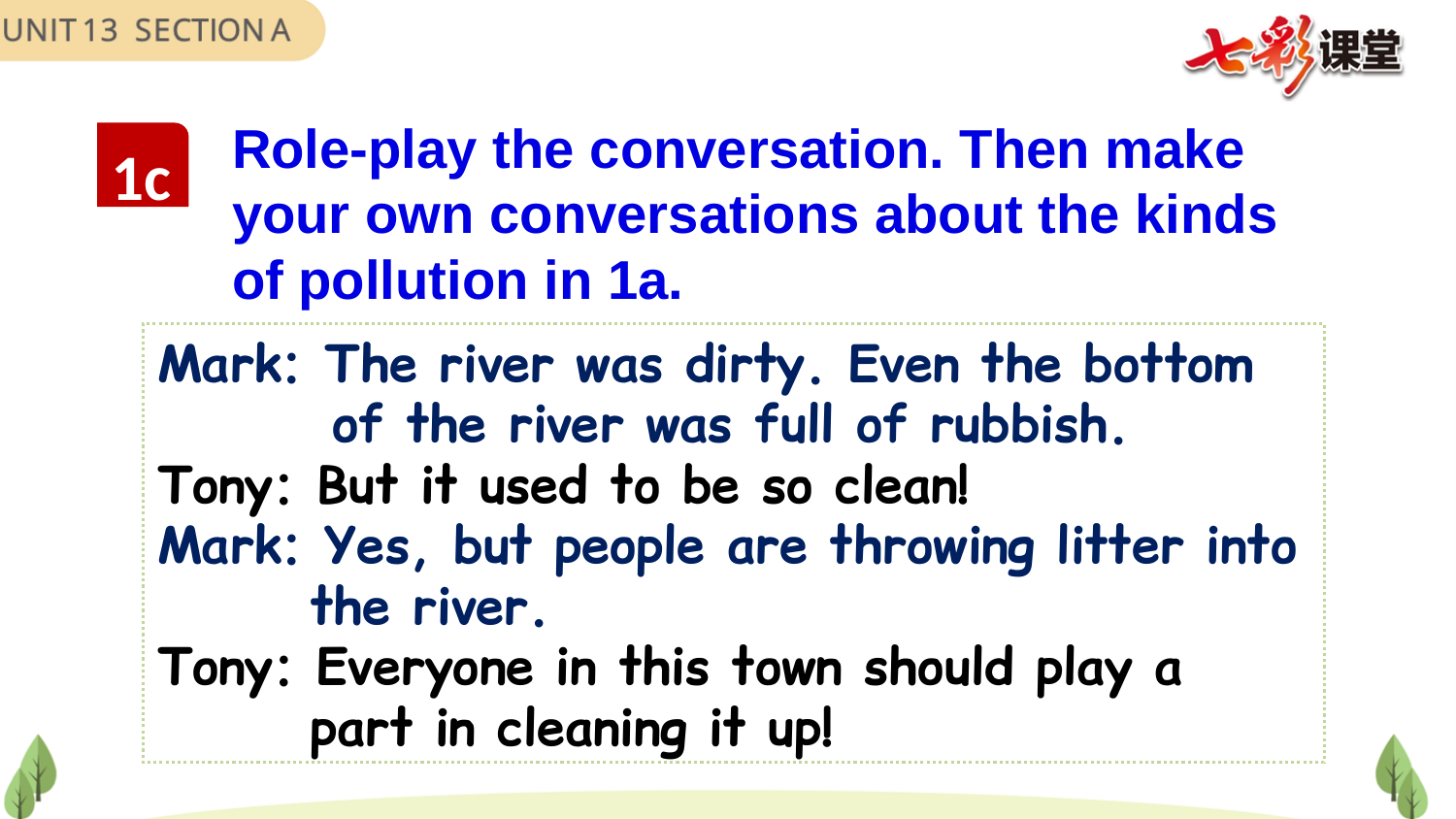

Role-play the conversation. Then make your own conversations about the kinds of pollution in 1a.
1c
Mark: The river was dirty. Even the bottom
        of the river was full of rubbish.
Tony: But it used to be so clean!
Mark: Yes, but people are throwing litter into
       the river.
Tony: Everyone in this town should play a
       part in cleaning it up!